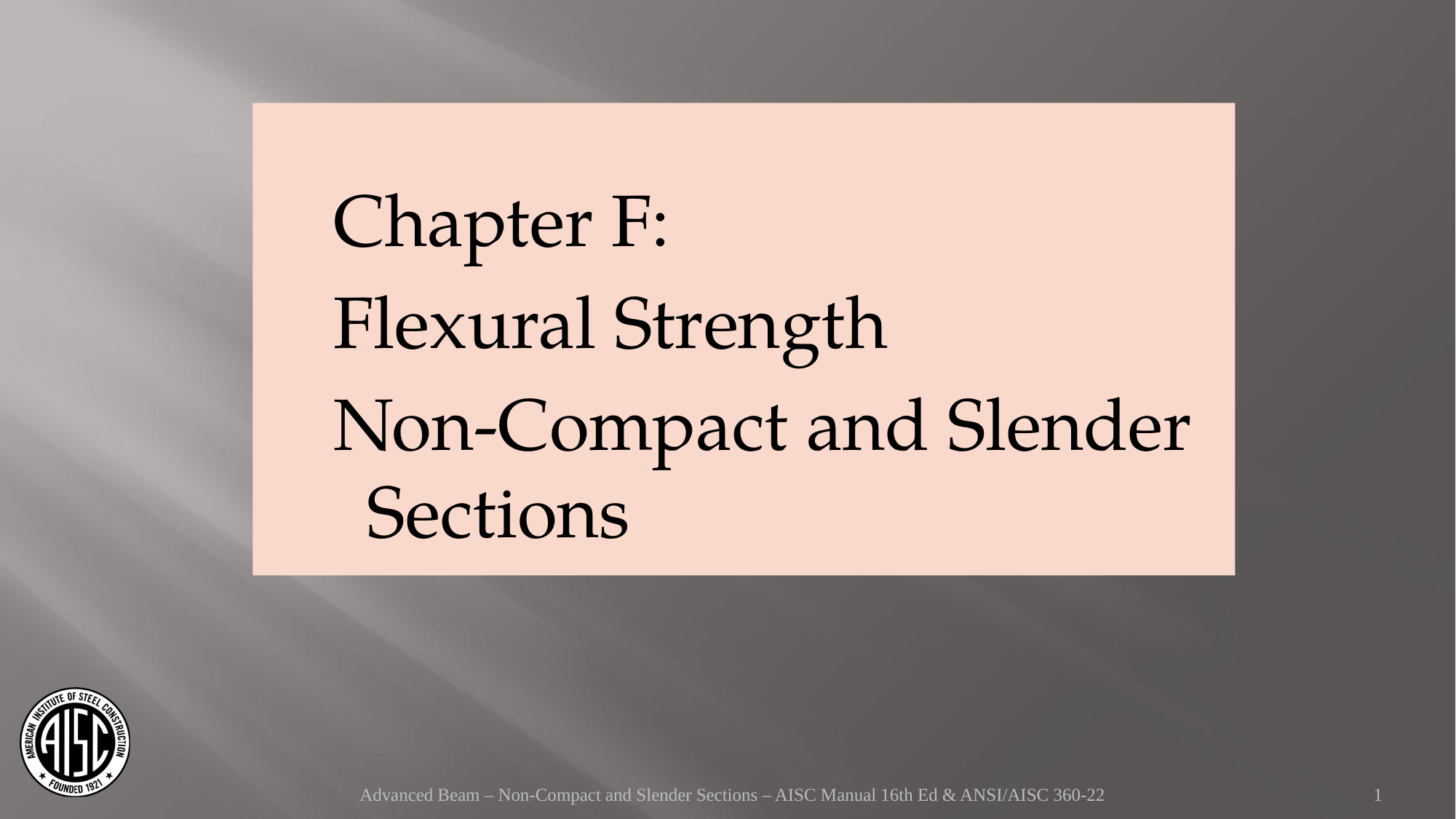

Chapter F:
Flexural Strength
Non-Compact and Slender Sections
Advanced Beam – Non-Compact and Slender Sections – AISC Manual 16th Ed & ANSI/AISC 360-22
1